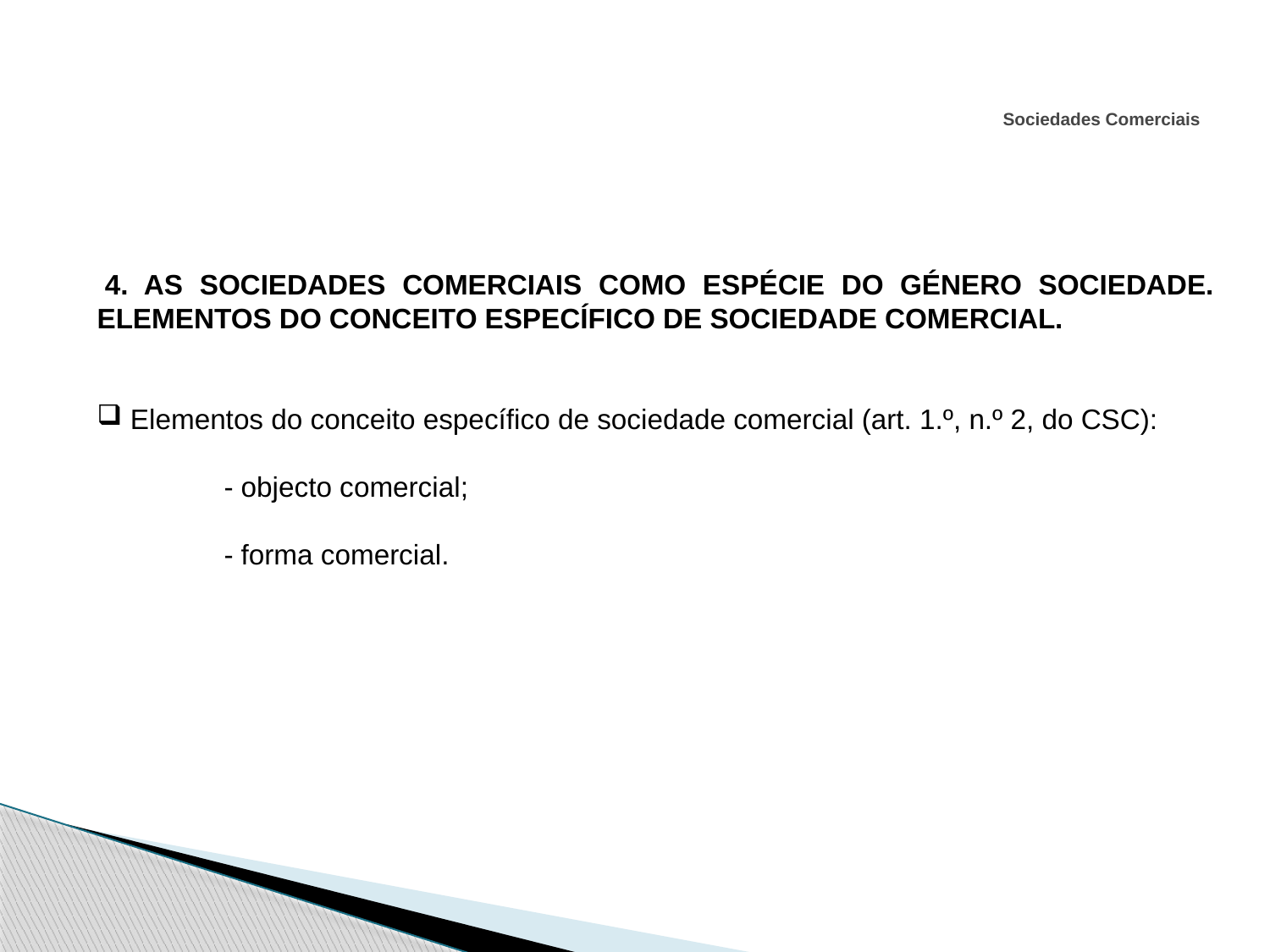

# Sociedades Comerciais

 4. AS SOCIEDADES COMERCIAIS COMO ESPÉCIE DO GÉNERO SOCIEDADE. ELEMENTOS DO CONCEITO ESPECÍFICO DE SOCIEDADE COMERCIAL.

 Elementos do conceito específico de sociedade comercial (art. 1.º, n.º 2, do CSC):

	- objecto comercial;

	- forma comercial.